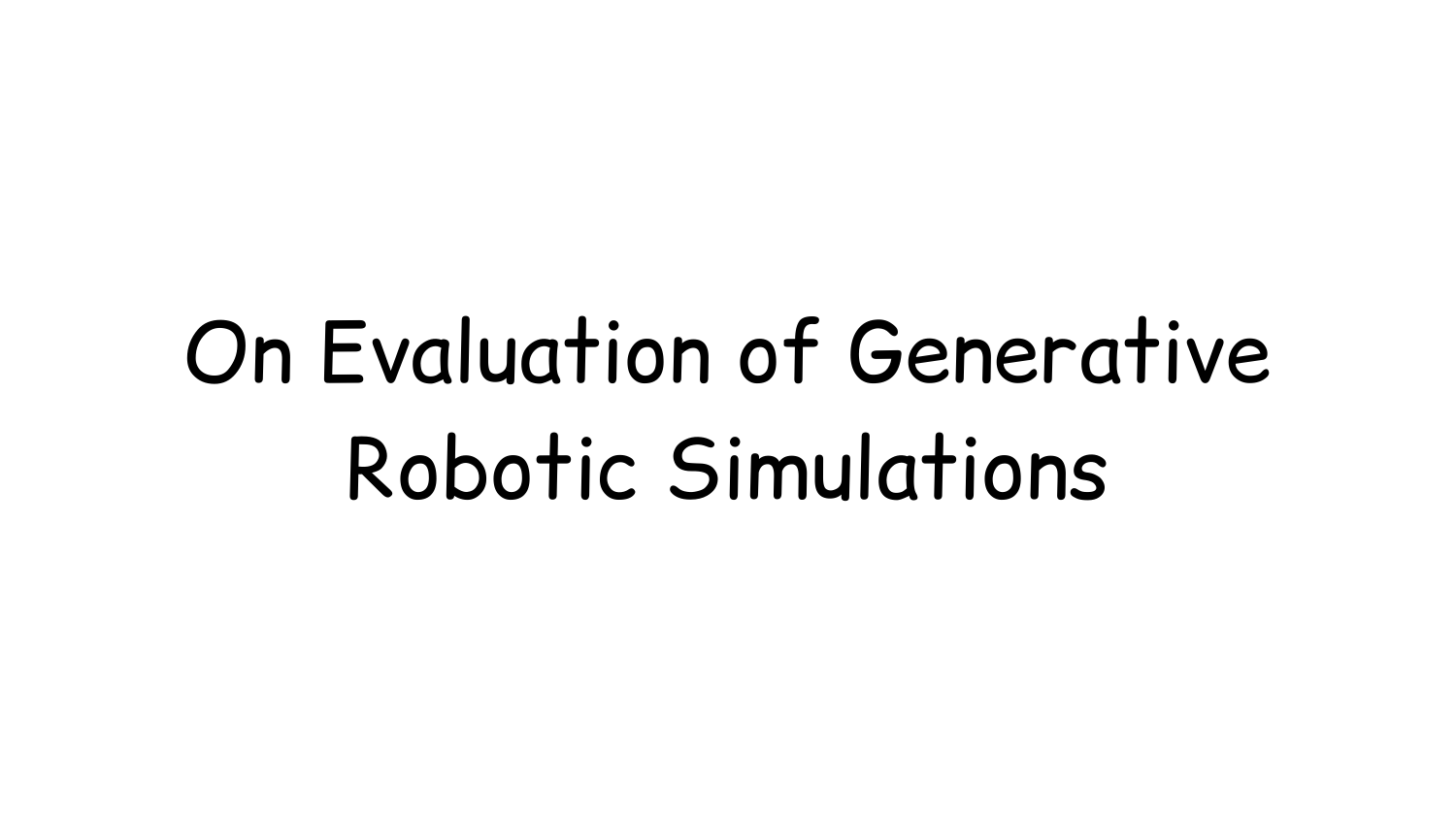

# On Evaluation of Generative Robotic Simulations